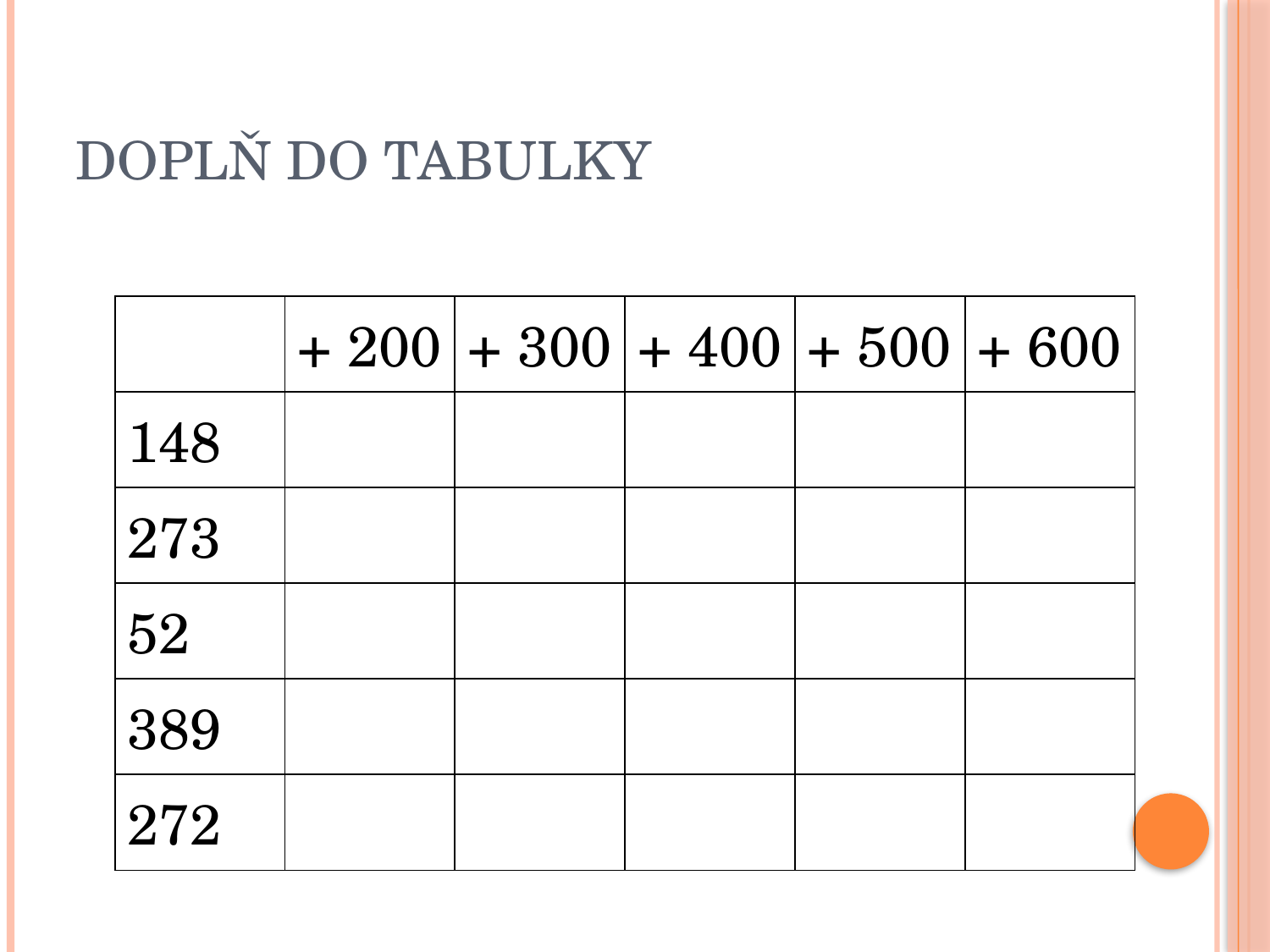

# Doplň do tabulky
|  | + 200 | + 300 | + 400 | + 500 | + 600 |
| --- | --- | --- | --- | --- | --- |
| 148 |  |  |  |  |  |
| 273 |  |  |  |  |  |
| 52 |  |  |  |  |  |
| 389 |  |  |  |  |  |
| 272 |  |  |  |  |  |